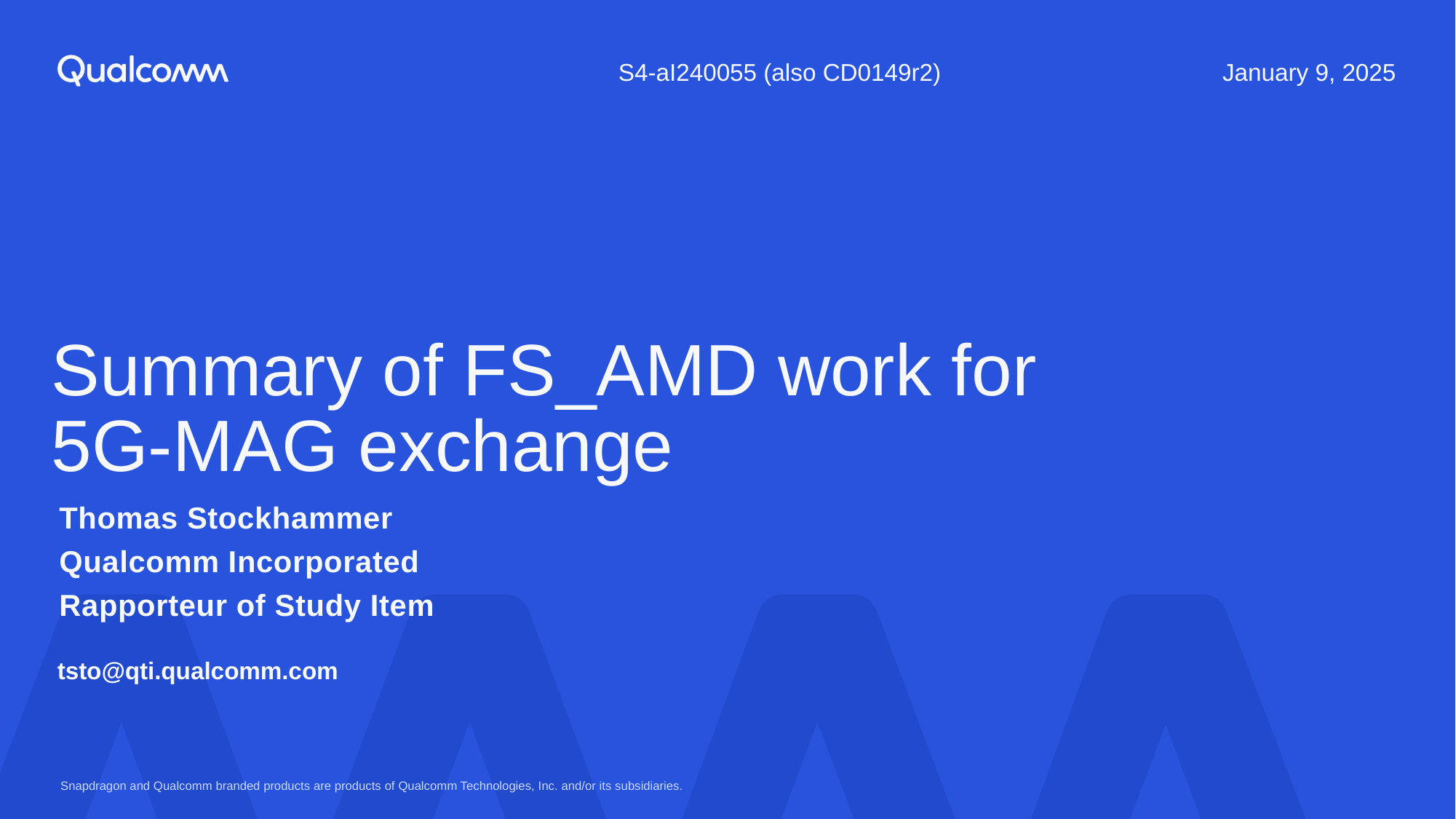

S4-aI240055 (also CD0149r2)
January 9, 2025
# Summary of FS_AMD work for 5G-MAG exchange
Thomas Stockhammer
Qualcomm Incorporated
Rapporteur of Study Item
tsto@qti.qualcomm.com